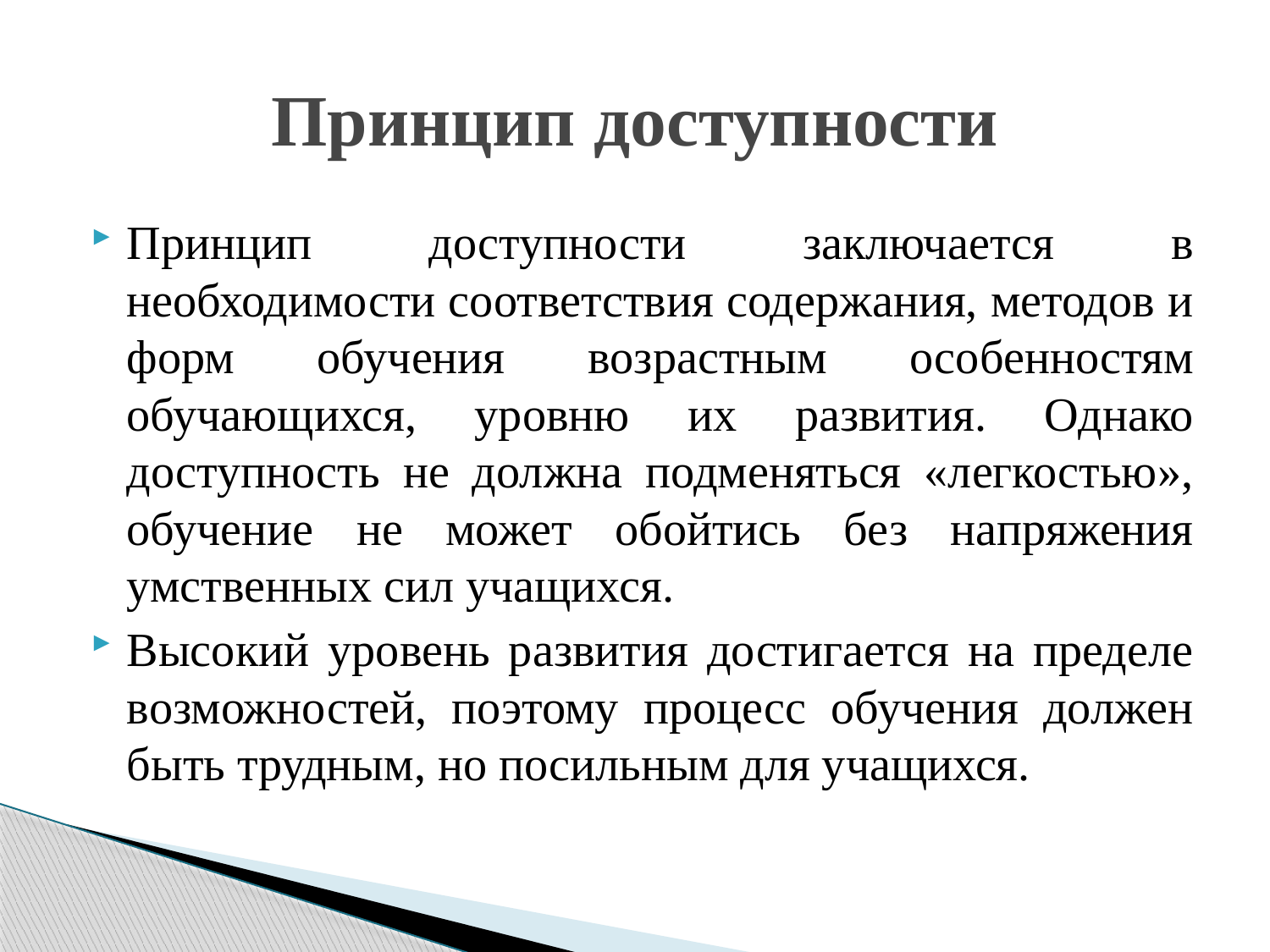

# Принцип доступности
Принцип доступности заключается в необходимости соответствия содержания, методов и форм обучения возрастным особенностям обучающихся, уровню их развития. Однако доступность не должна подменяться «легкостью», обучение не может обойтись без напряжения умственных сил учащихся.
Высокий уровень развития достигается на пределе возможностей, поэтому процесс обучения должен быть трудным, но посильным для учащихся.